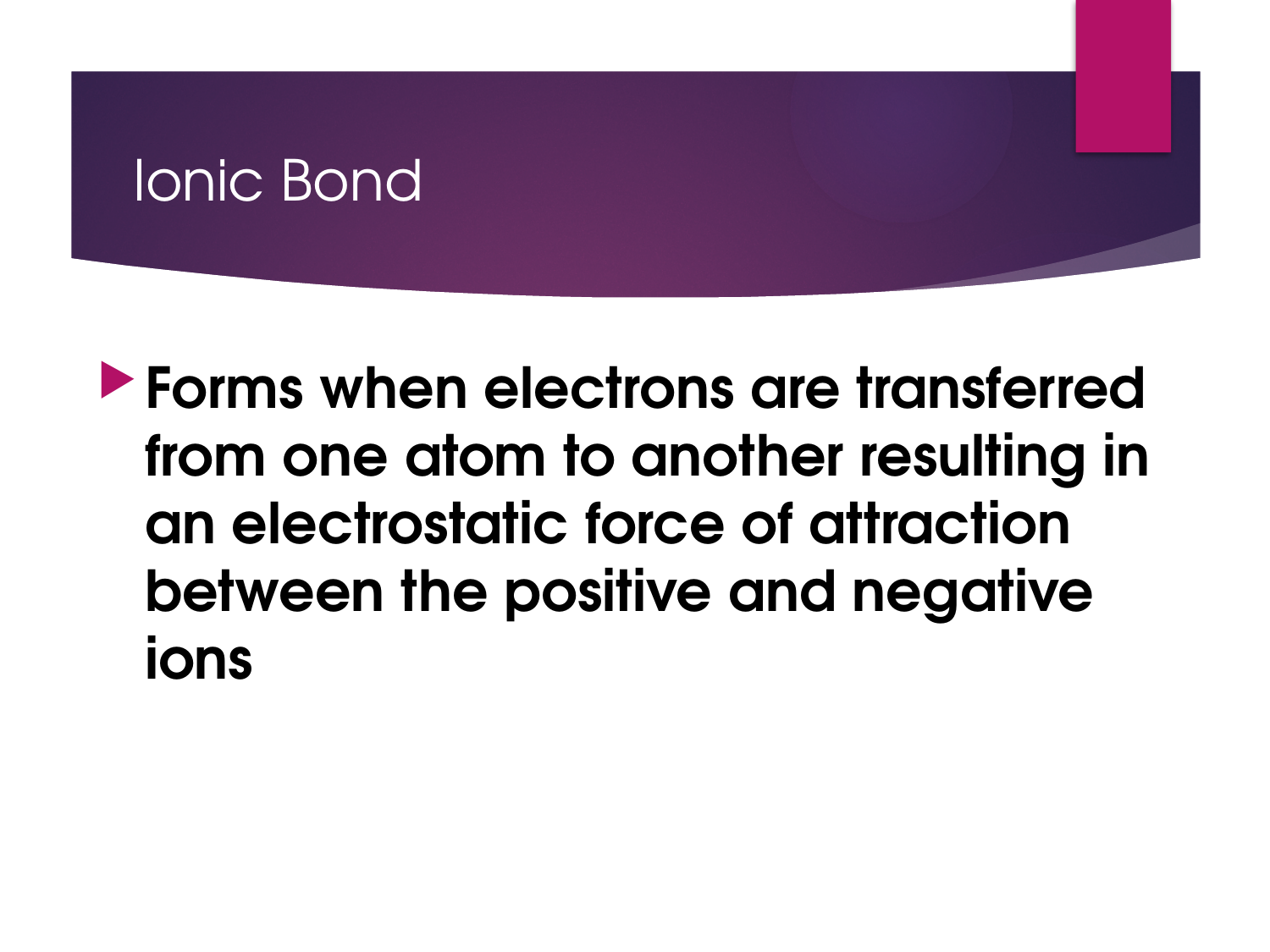

# Ionic Bond
Forms when electrons are transferred from one atom to another resulting in an electrostatic force of attraction between the positive and negative ions